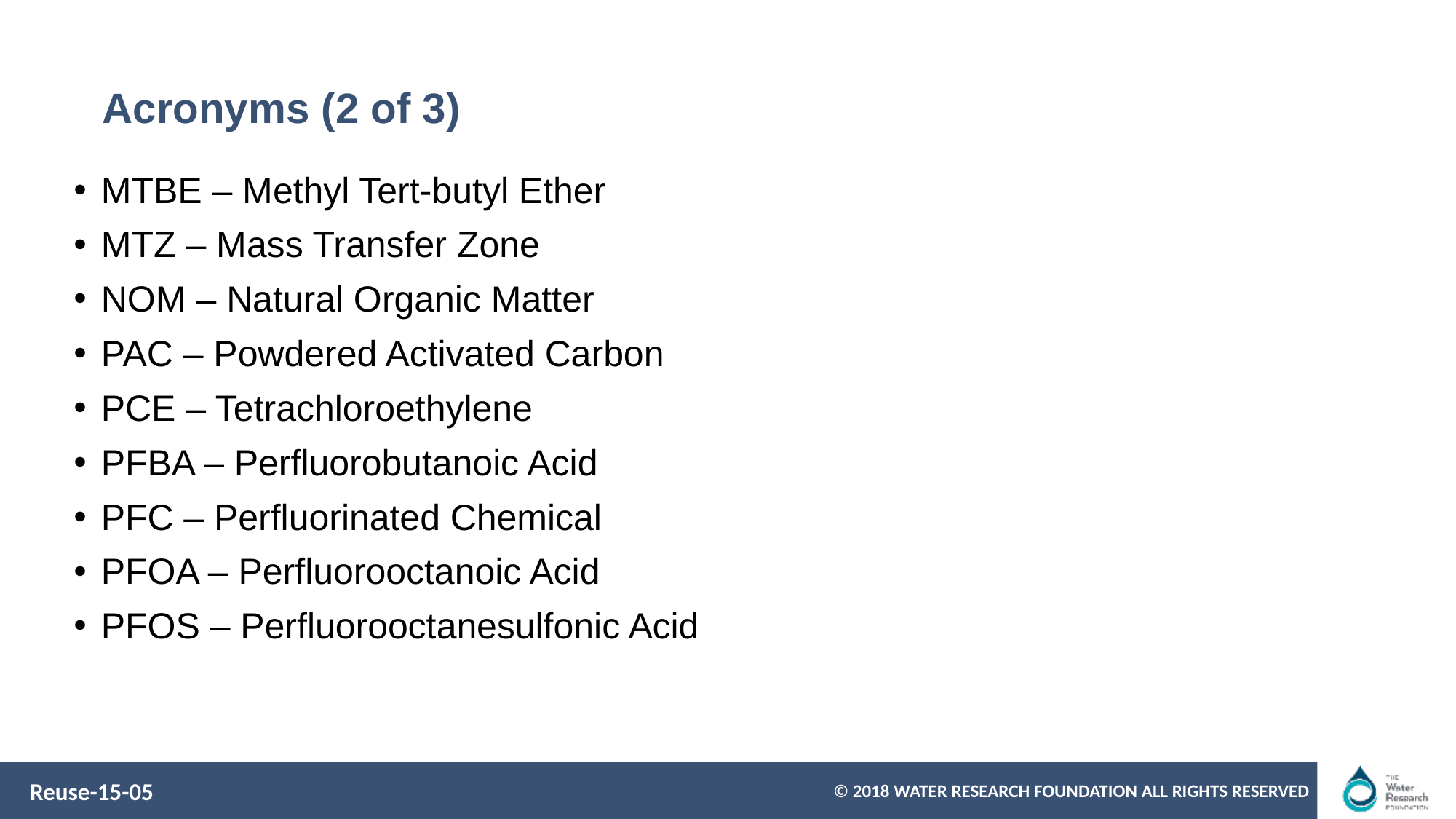

# Acronyms (2 of 3)
MTBE – Methyl Tert-butyl Ether
MTZ – Mass Transfer Zone
NOM – Natural Organic Matter
PAC – Powdered Activated Carbon
PCE – Tetrachloroethylene
PFBA – Perfluorobutanoic Acid
PFC – Perfluorinated Chemical
PFOA – Perfluorooctanoic Acid
PFOS – Perfluorooctanesulfonic Acid